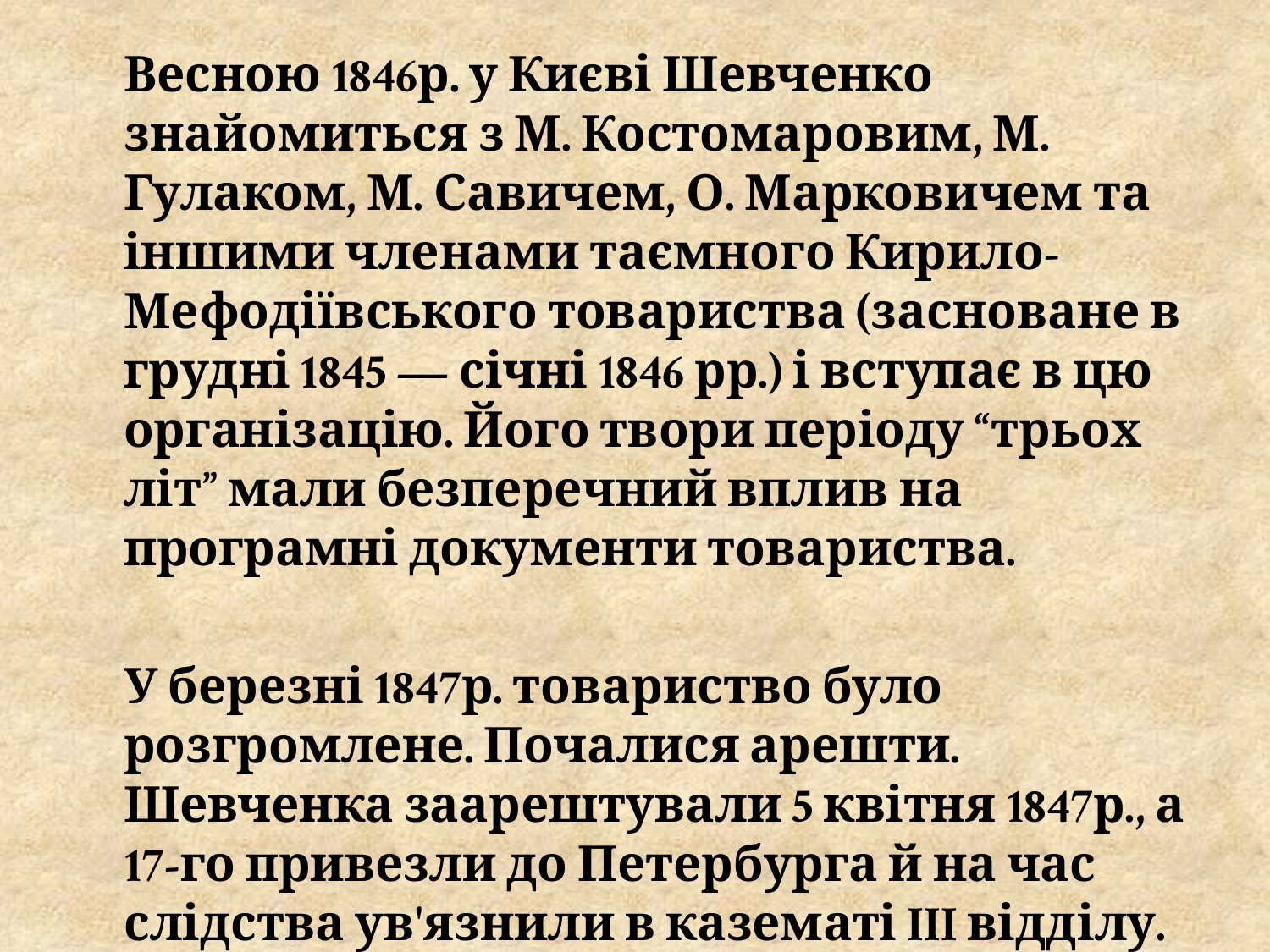

Весною 1846р. у Києві Шевченко знайомиться з М. Костомаровим, М. Гулаком, М. Савичем, О. Марковичем та іншими членами таємного Кирило-Мефодіївського товариства (засноване в грудні 1845 — січні 1846 рр.) і вступає в цю організацію. Його твори періоду “трьох літ” мали безперечний вплив на програмні документи товариства.

	У березні 1847р. товариство було розгромлене. Почалися арешти. Шевченка заарештували 5 квітня 1847р., а 17-го привезли до Петербурга й на час слідства ув'язнили в казематі III відділу.